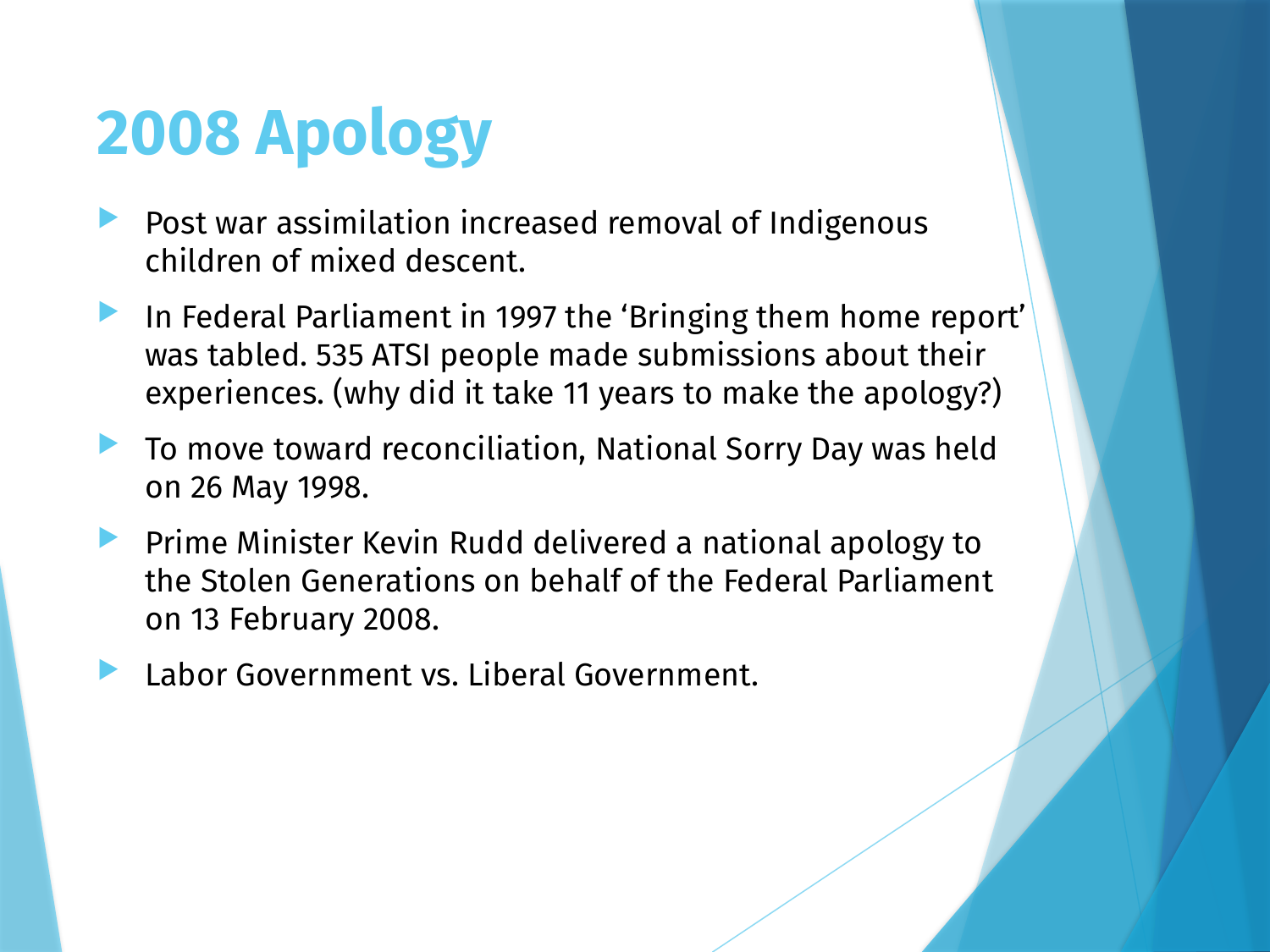

# 2008 Apology
Post war assimilation increased removal of Indigenous children of mixed descent.
In Federal Parliament in 1997 the ‘Bringing them home report’ was tabled. 535 ATSI people made submissions about their experiences. (why did it take 11 years to make the apology?)
To move toward reconciliation, National Sorry Day was held on 26 May 1998.
Prime Minister Kevin Rudd delivered a national apology to the Stolen Generations on behalf of the Federal Parliament on 13 February 2008.
Labor Government vs. Liberal Government.